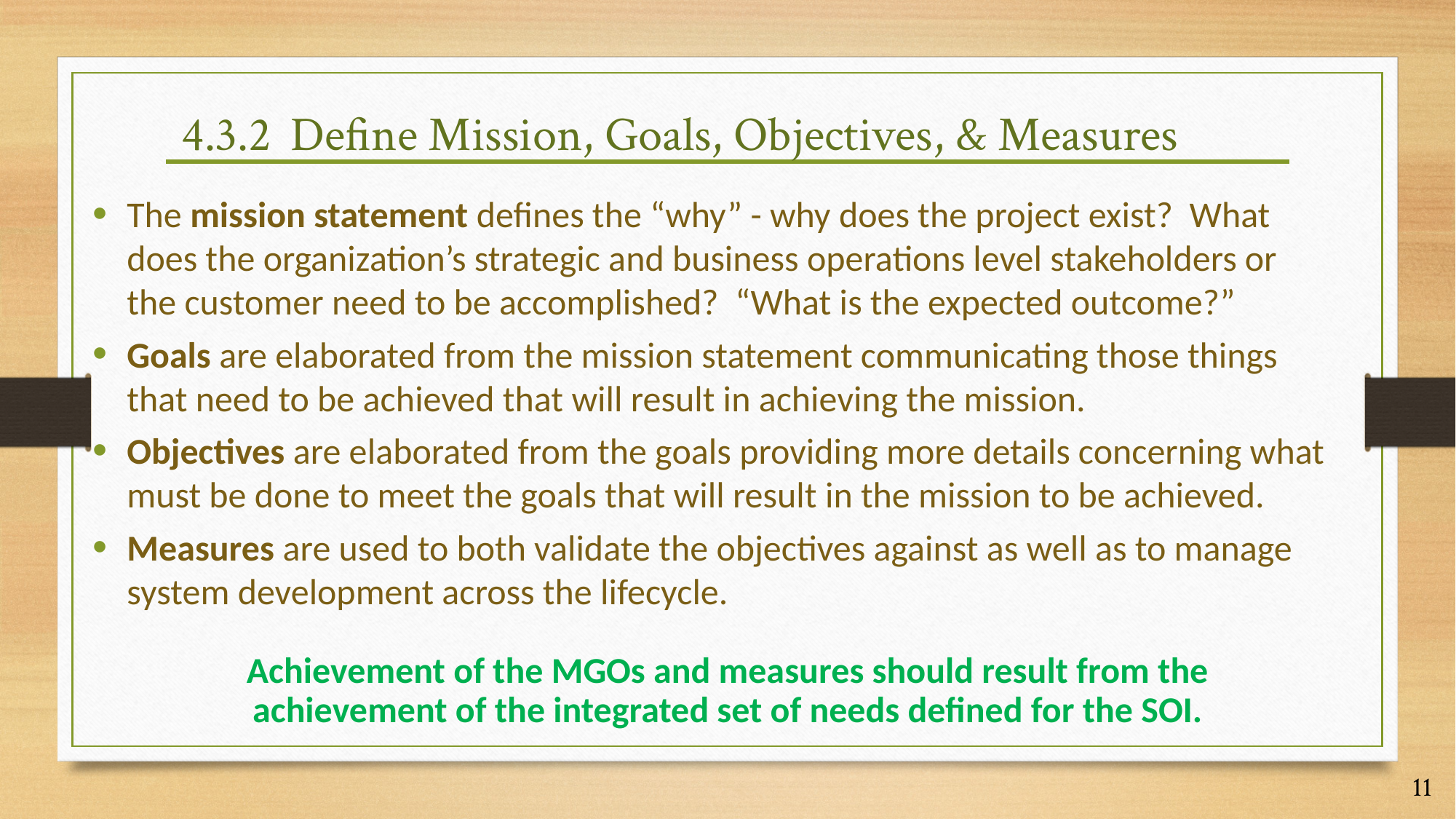

# 4.3.2	Define Mission, Goals, Objectives, & Measures
The mission statement defines the “why” - why does the project exist?  What does the organization’s strategic and business operations level stakeholders or the customer need to be accomplished?  “What is the expected outcome?”
Goals are elaborated from the mission statement communicating those things that need to be achieved that will result in achieving the mission.
Objectives are elaborated from the goals providing more details concerning what must be done to meet the goals that will result in the mission to be achieved.
Measures are used to both validate the objectives against as well as to manage system development across the lifecycle.
Achievement of the MGOs and measures should result from the achievement of the integrated set of needs defined for the SOI.
11